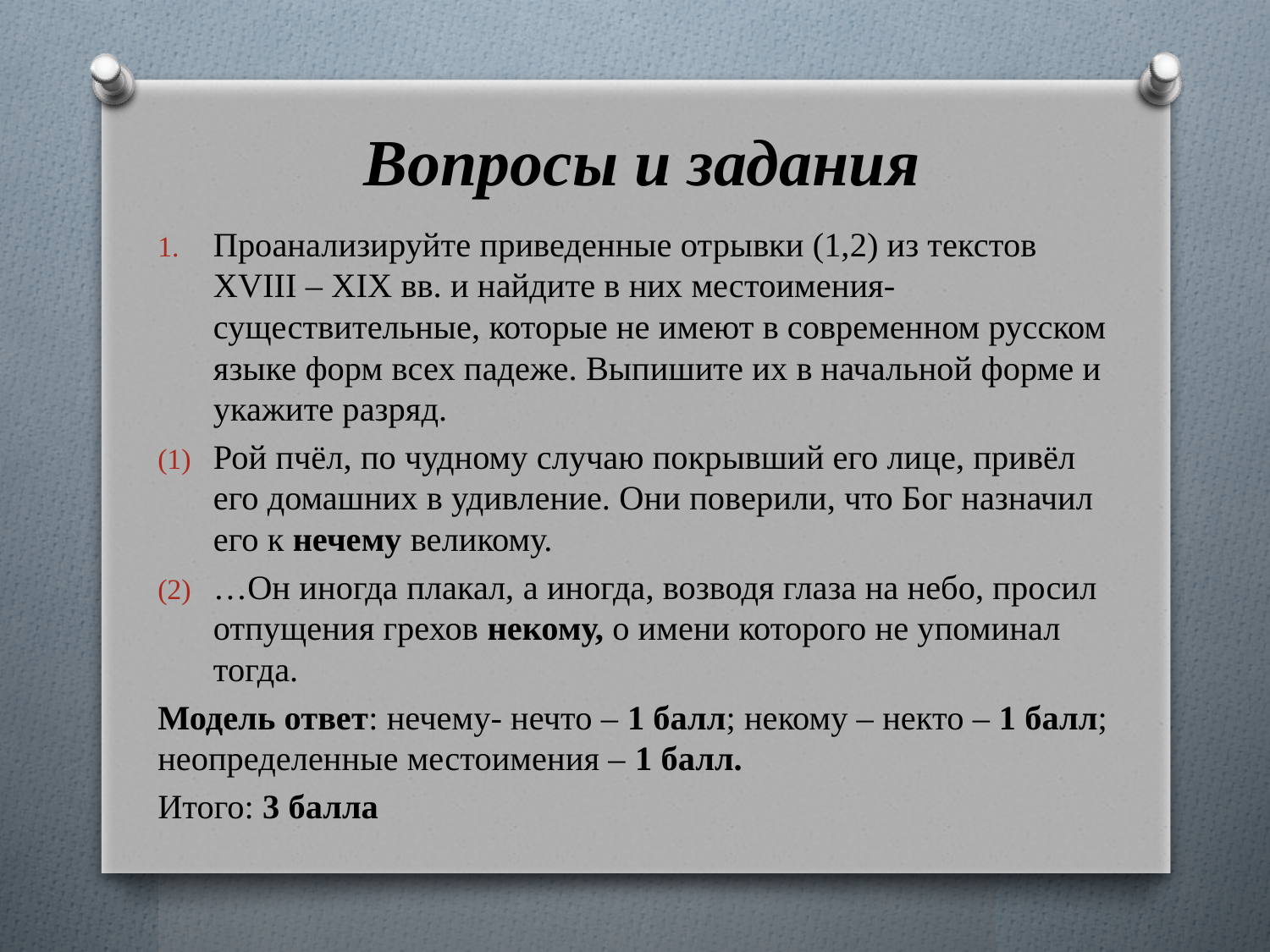

# Вопросы и задания
Проанализируйте приведенные отрывки (1,2) из текстов XVIII – XIX вв. и найдите в них местоимения-существительные, которые не имеют в современном русском языке форм всех падеже. Выпишите их в начальной форме и укажите разряд.
Рой пчёл, по чудному случаю покрывший его лице, привёл его домашних в удивление. Они поверили, что Бог назначил его к нечему великому.
…Он иногда плакал, а иногда, возводя глаза на небо, просил отпущения грехов некому, о имени которого не упоминал тогда.
Модель ответ: нечему- нечто – 1 балл; некому – некто – 1 балл; неопределенные местоимения – 1 балл.
Итого: 3 балла